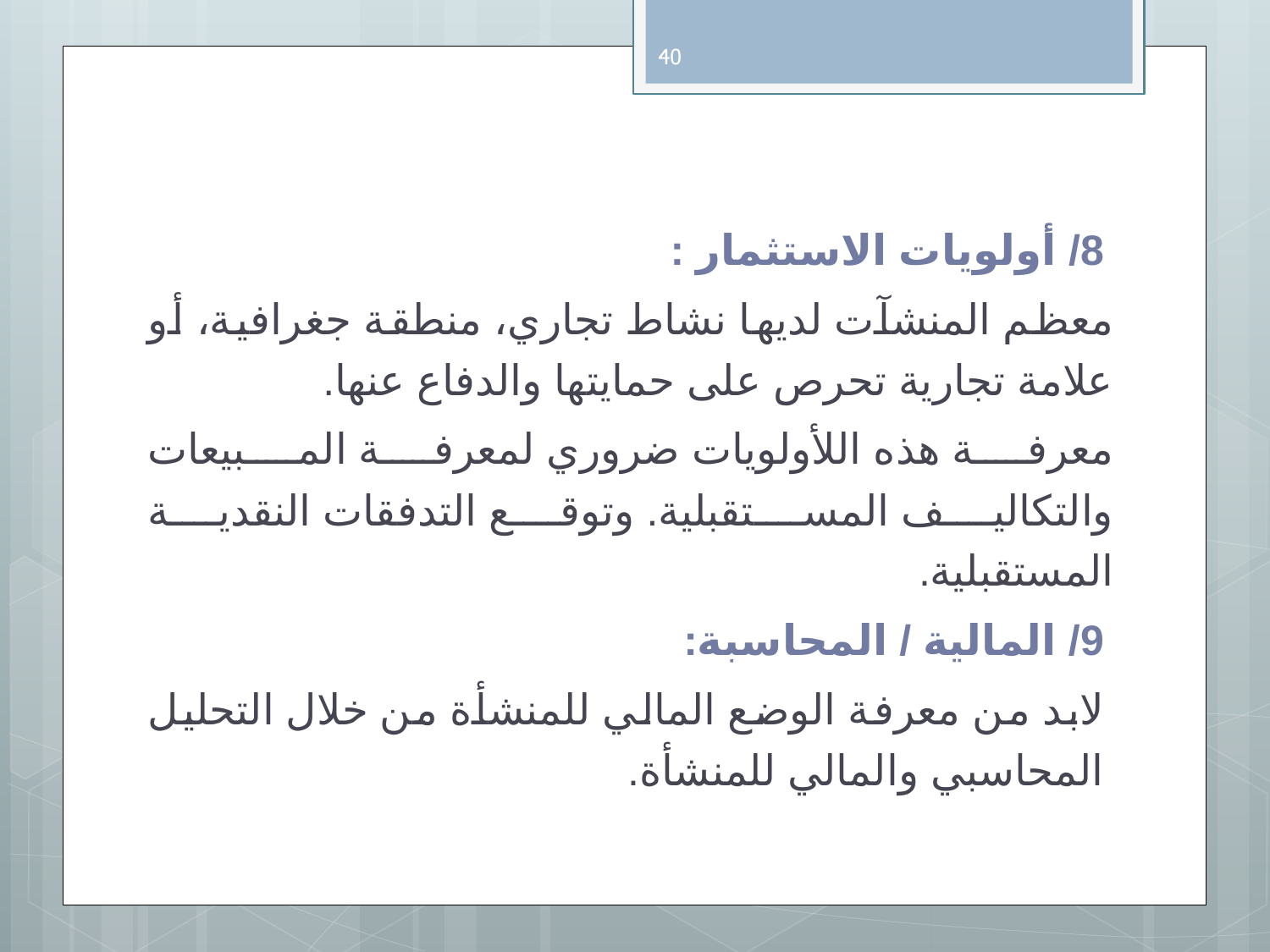

40
8/ أولويات الاستثمار :
معظم المنشآت لديها نشاط تجاري، منطقة جغرافية، أو علامة تجارية تحرص على حمايتها والدفاع عنها.
معرفة هذه اللأولويات ضروري لمعرفة المبيعات والتكاليف المستقبلية. وتوقع التدفقات النقدية المستقبلية.
9/ المالية / المحاسبة:
لابد من معرفة الوضع المالي للمنشأة من خلال التحليل المحاسبي والمالي للمنشأة.